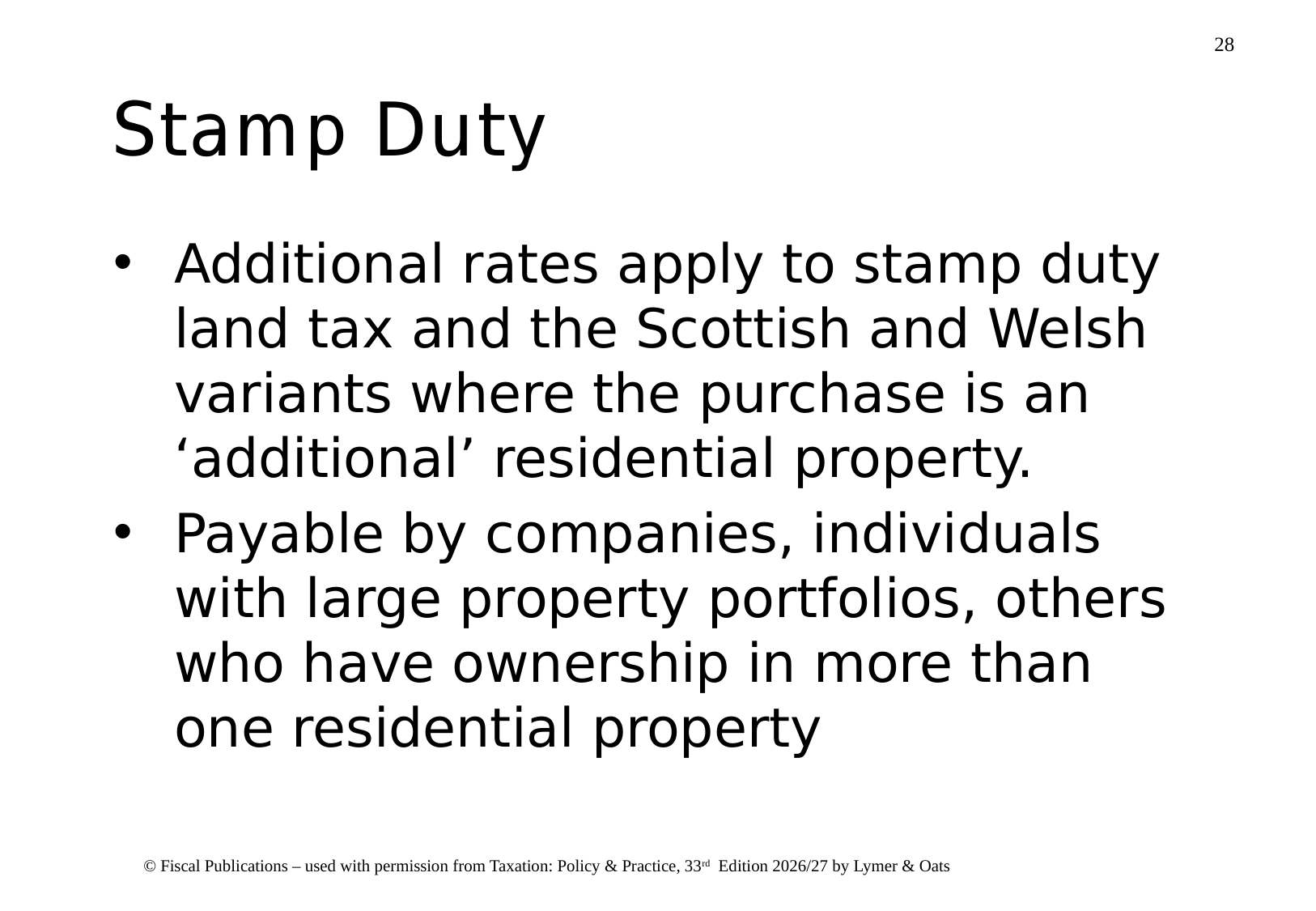

# Stamp Duty
Additional rates apply to stamp duty land tax and the Scottish and Welsh variants where the purchase is an ‘additional’ residential property.
Payable by companies, individuals with large property portfolios, others who have ownership in more than one residential property